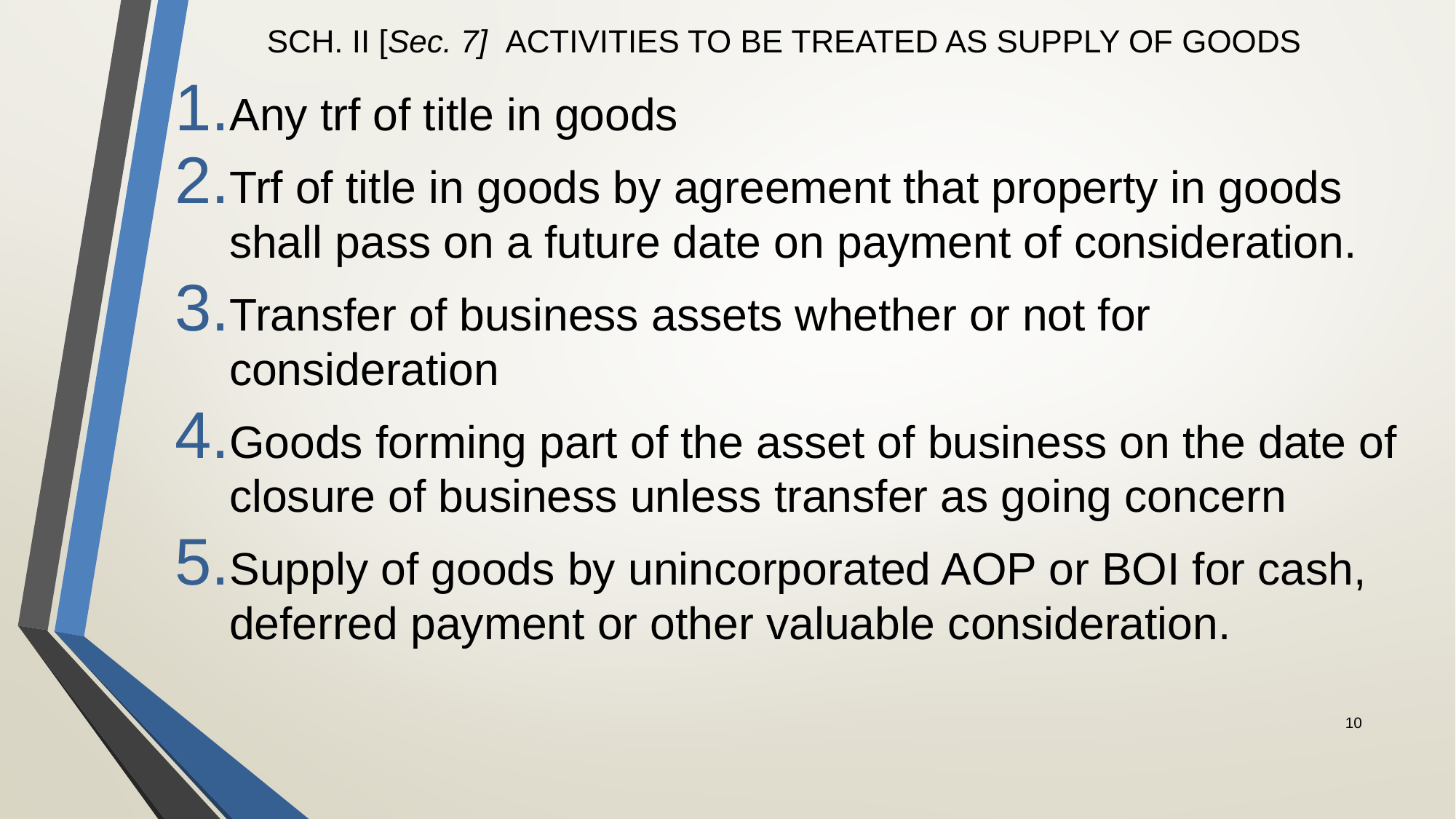

# SCH. II [Sec. 7]  ACTIVITIES TO BE TREATED AS SUPPLY OF GOODS
Any trf of title in goods
Trf of title in goods by agreement that property in goods shall pass on a future date on payment of consideration.
Transfer of business assets whether or not for consideration
Goods forming part of the asset of business on the date of closure of business unless transfer as going concern
Supply of goods by unincorporated AOP or BOI for cash, deferred payment or other valuable consideration.

10